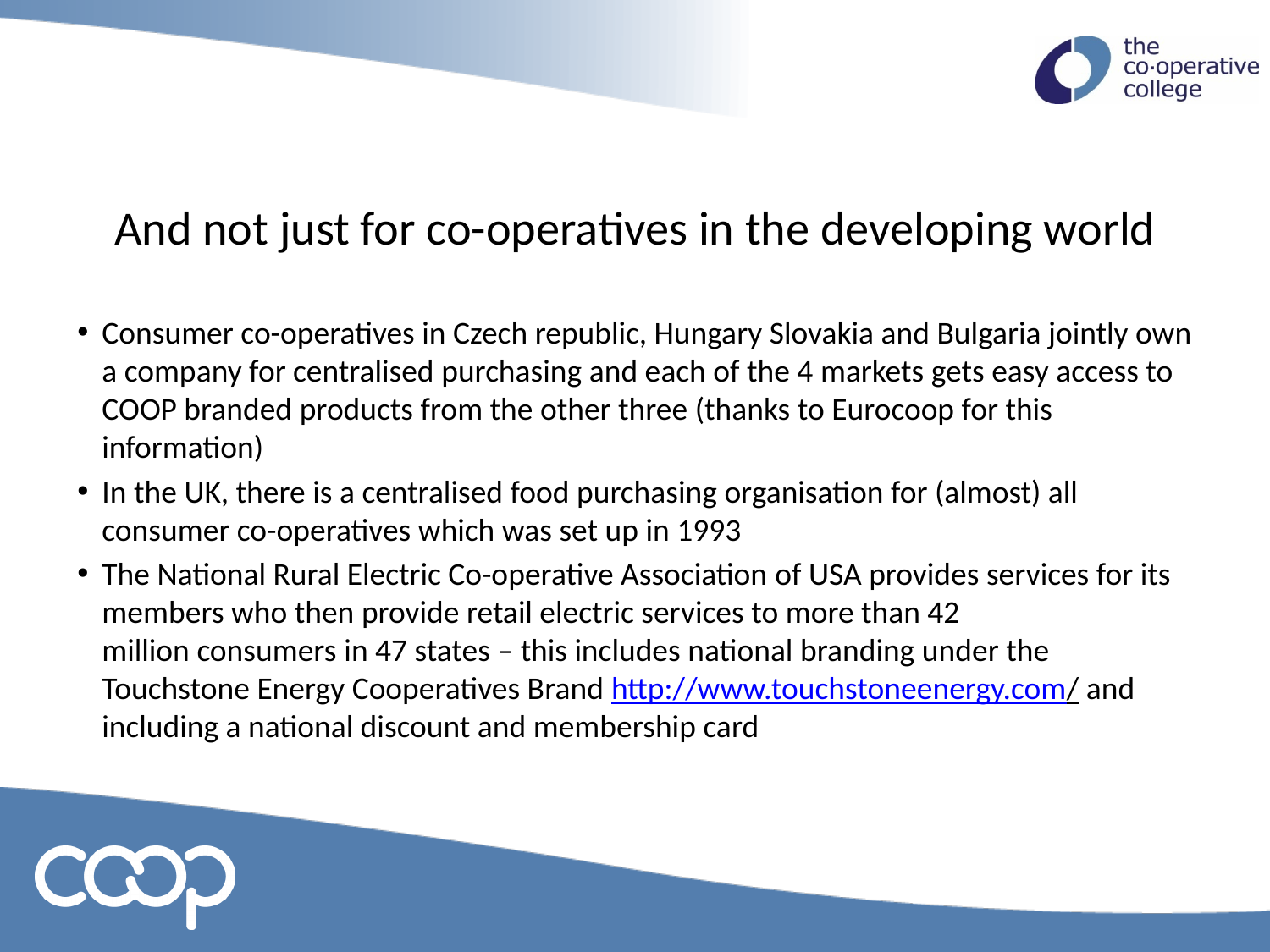

# And not just for co-operatives in the developing world
Consumer co-operatives in Czech republic, Hungary Slovakia and Bulgaria jointly own a company for centralised purchasing and each of the 4 markets gets easy access to COOP branded products from the other three (thanks to Eurocoop for this information)
In the UK, there is a centralised food purchasing organisation for (almost) all consumer co-operatives which was set up in 1993
The National Rural Electric Co-operative Association of USA provides services for its members who then provide retail electric services to more than 42 million consumers in 47 states – this includes national branding under the Touchstone Energy Cooperatives Brand http://www.touchstoneenergy.com/ and including a national discount and membership card